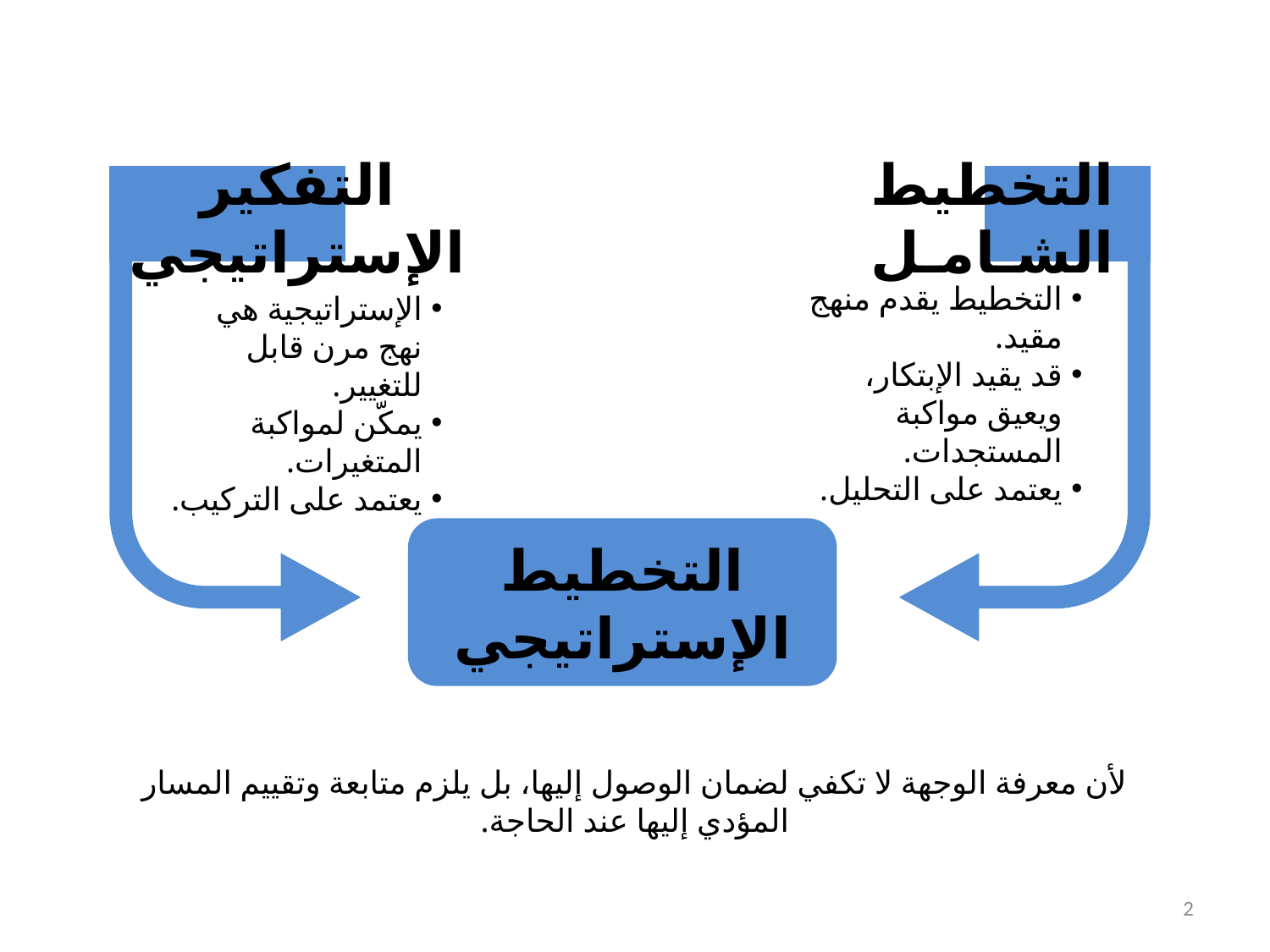

التفكير الإستراتيجي
التخطيط الشـامـل

التخطيط يقدم منهج مقيد.
قد يقيد الإبتكار، ويعيق مواكبة المستجدات.
يعتمد على التحليل.
الإستراتيجية هي نهج مرن قابل للتغيير.
يمكّن لمواكبة المتغيرات.
يعتمد على التركيب.
التخطيط الإستراتيجي
لأن معرفة الوجهة لا تكفي لضمان الوصول إليها، بل يلزم متابعة وتقييم المسار المؤدي إليها عند الحاجة.
2